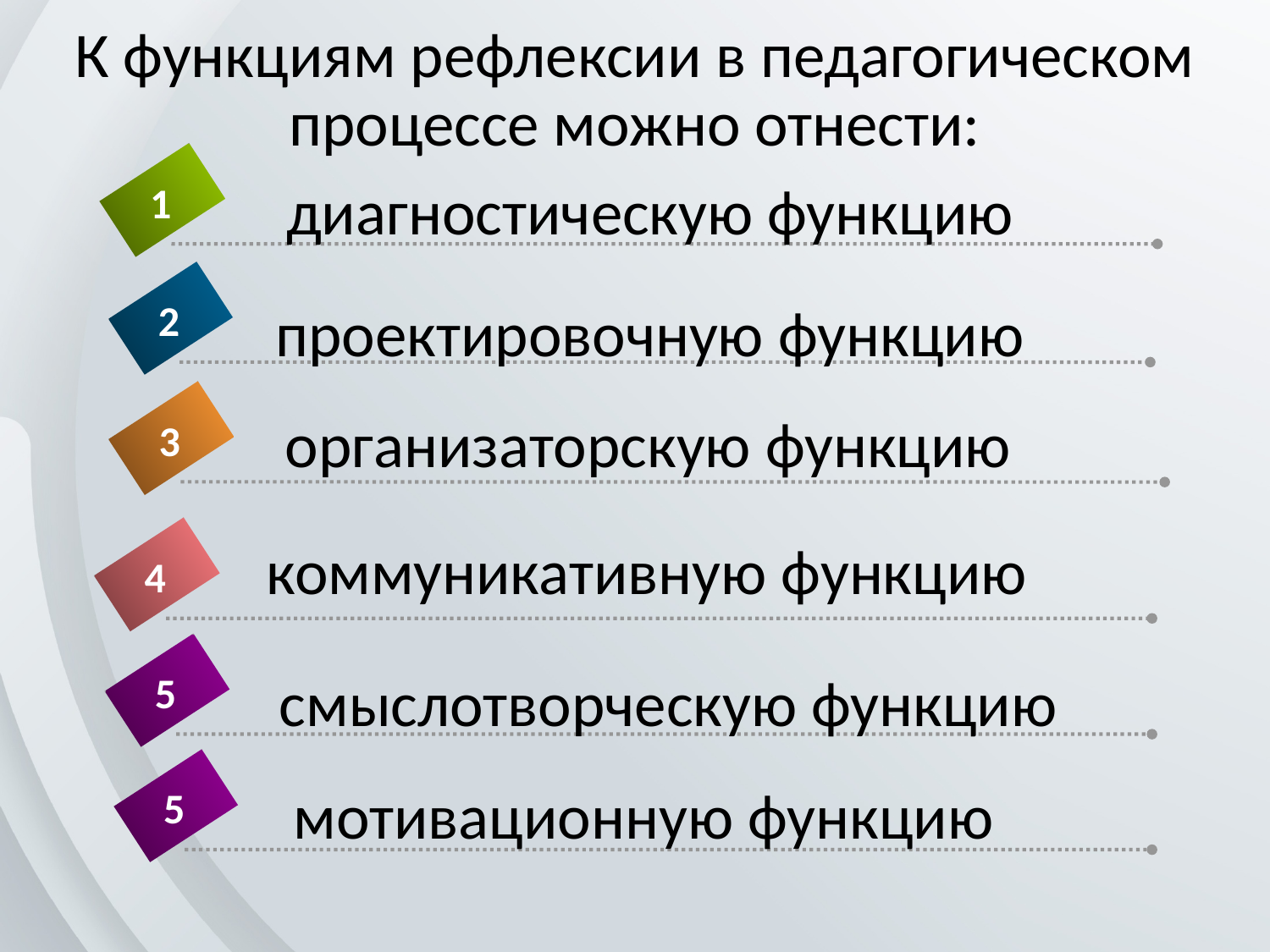

# К функциям рефлексии в педагогическом процессе можно отнести:

диагностическую функцию
1

проектировочную функцию
2

организаторскую функцию

3

коммуникативную функцию

4

смыслотворческую функцию
5

мотивационную функцию

5